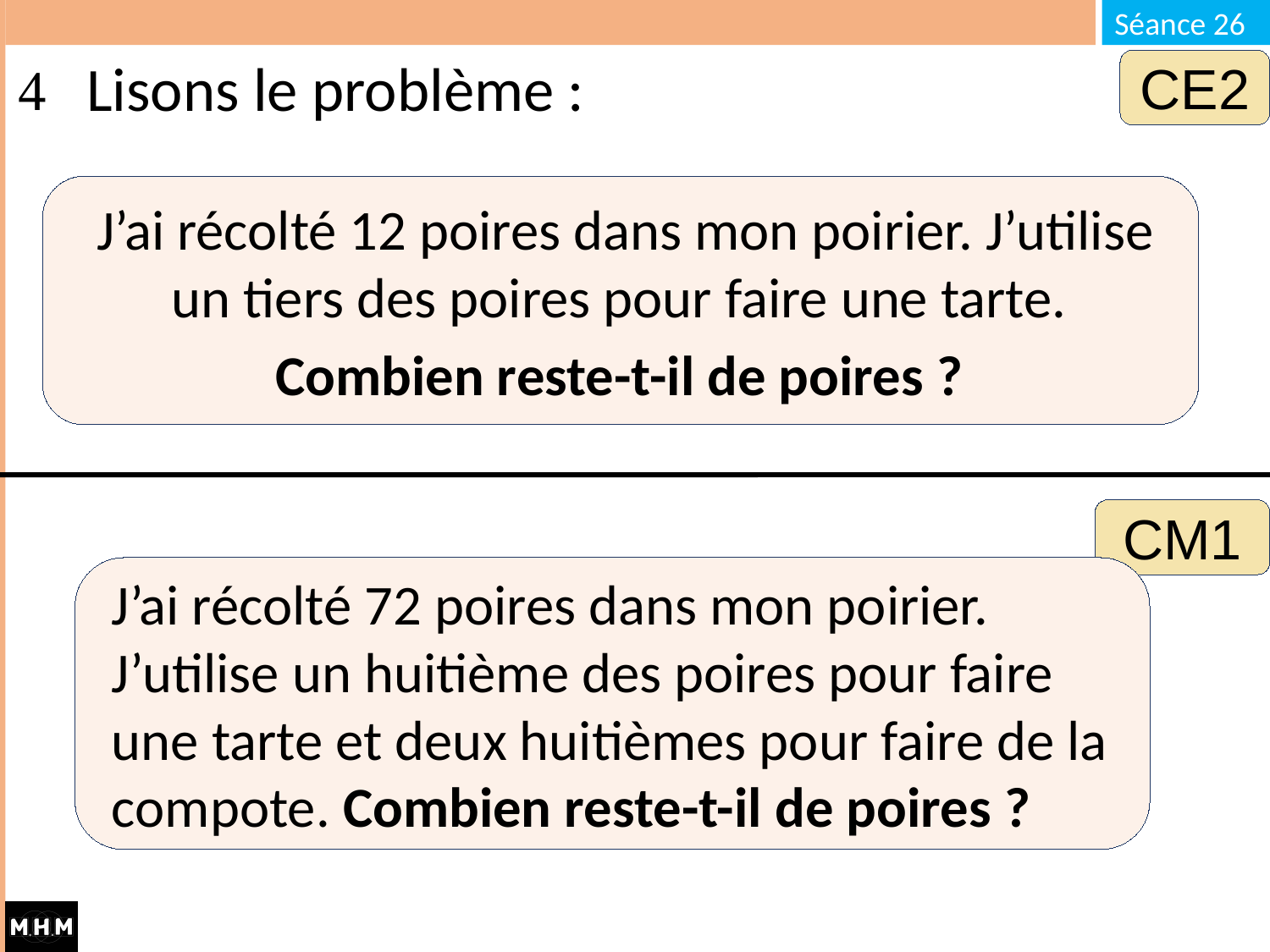

# Lisons le problème :
CE2
J’ai récolté 12 poires dans mon poirier. J’utilise un tiers des poires pour faire une tarte.
Combien reste-t-il de poires ?

CM1
J’ai récolté 72 poires dans mon poirier.   J’utilise un huitième des poires pour faire une tarte et deux huitièmes pour faire de la compote. Combien reste-t-il de poires ?